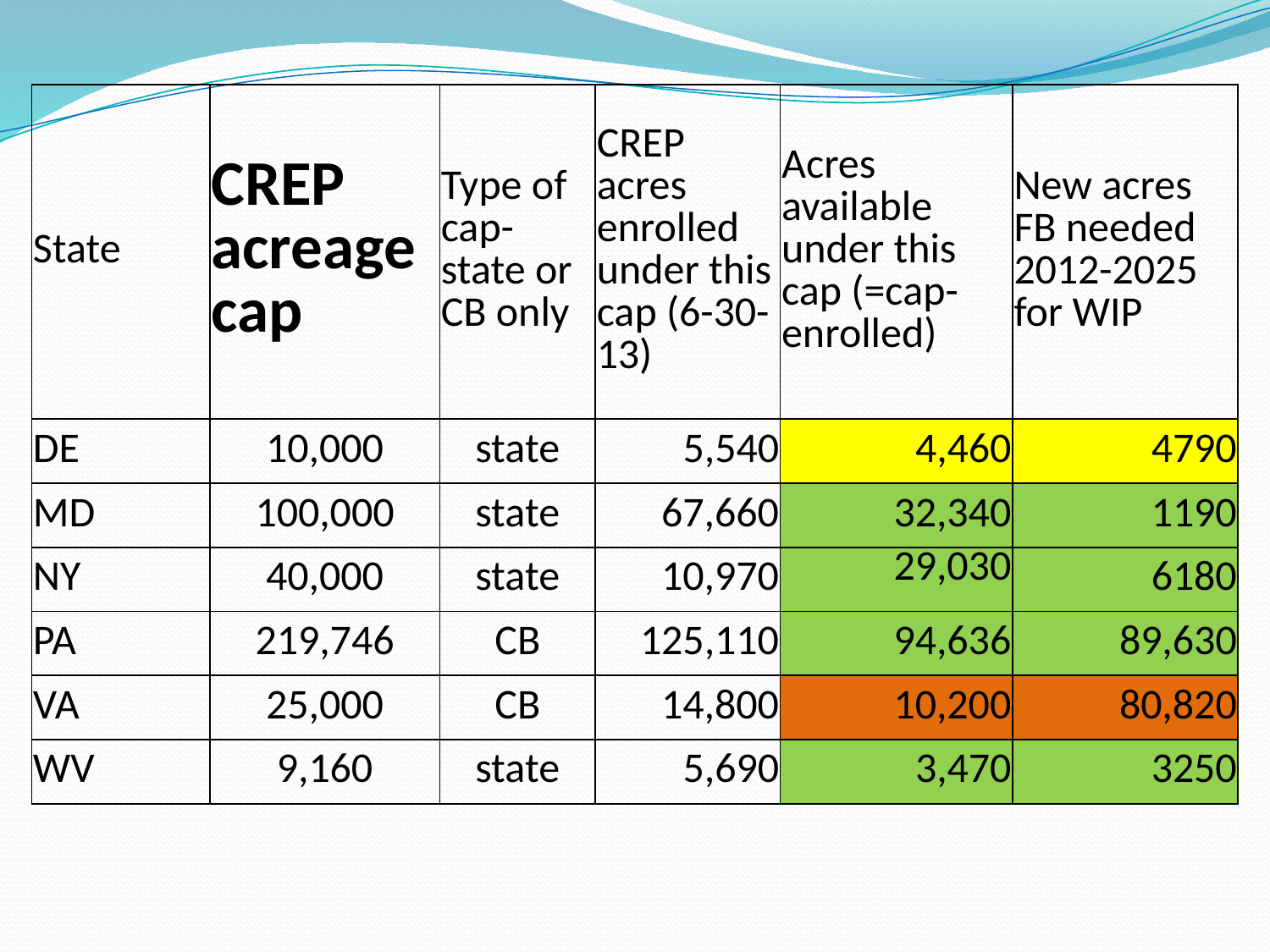

| State | CREP acreage cap | Type of cap-state or CB only | CREP acres enrolled under this cap (6-30-13) | Acres available under this cap (=cap-enrolled) | New acres FB needed 2012-2025 for WIP |
| --- | --- | --- | --- | --- | --- |
| DE | 10,000 | state | 5,540 | 4,460 | 4790 |
| MD | 100,000 | state | 67,660 | 32,340 | 1190 |
| NY | 40,000 | state | 10,970 | 29,030 | 6180 |
| PA | 219,746 | CB | 125,110 | 94,636 | 89,630 |
| VA | 25,000 | CB | 14,800 | 10,200 | 80,820 |
| WV | 9,160 | state | 5,690 | 3,470 | 3250 |